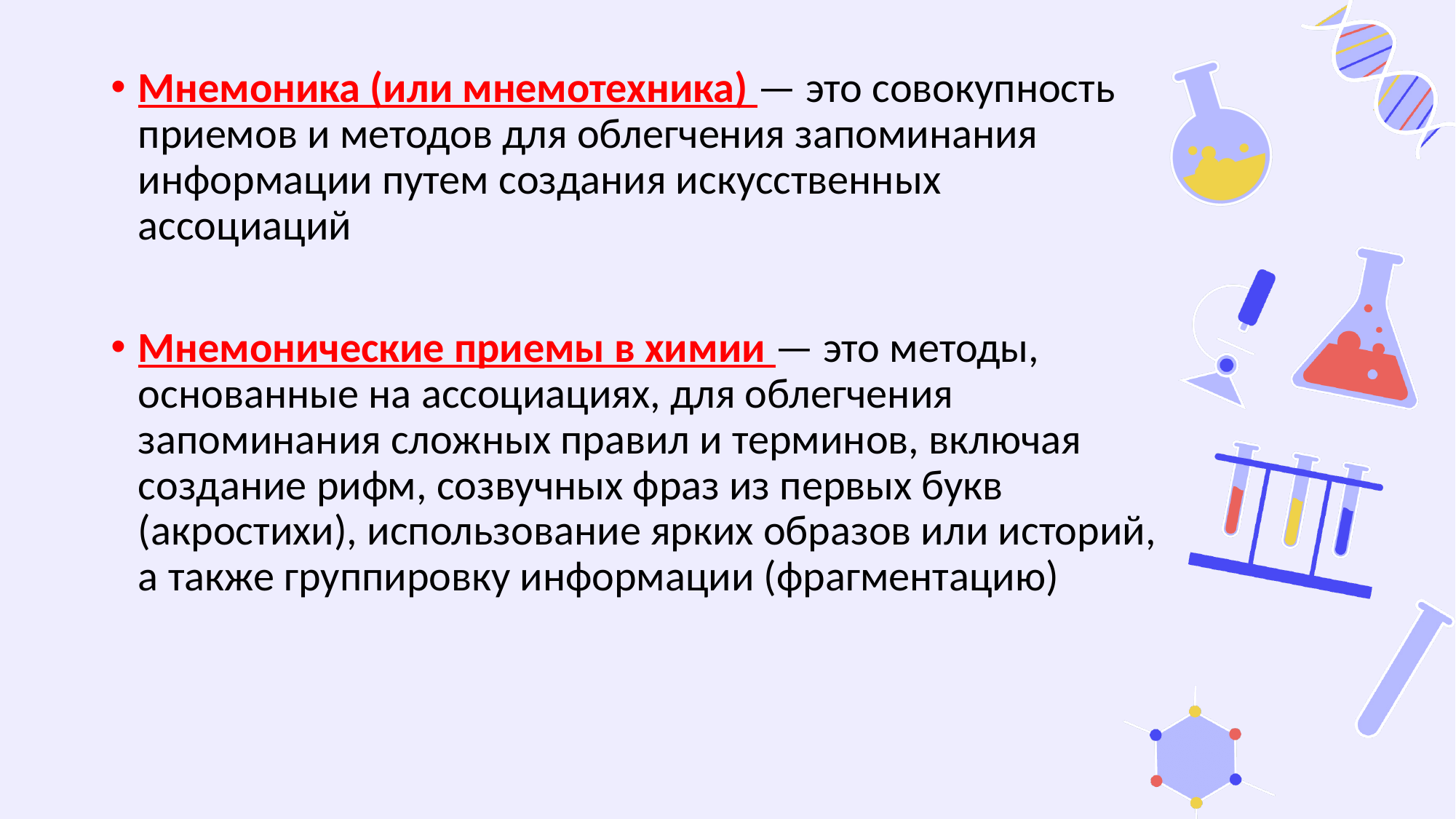

Мнемоника (или мнемотехника) — это совокупность приемов и методов для облегчения запоминания информации путем создания искусственных ассоциаций

Мнемонические приемы в химии — это методы, основанные на ассоциациях, для облегчения запоминания сложных правил и терминов, включая создание рифм, созвучных фраз из первых букв (акростихи), использование ярких образов или историй, а также группировку информации (фрагментацию)